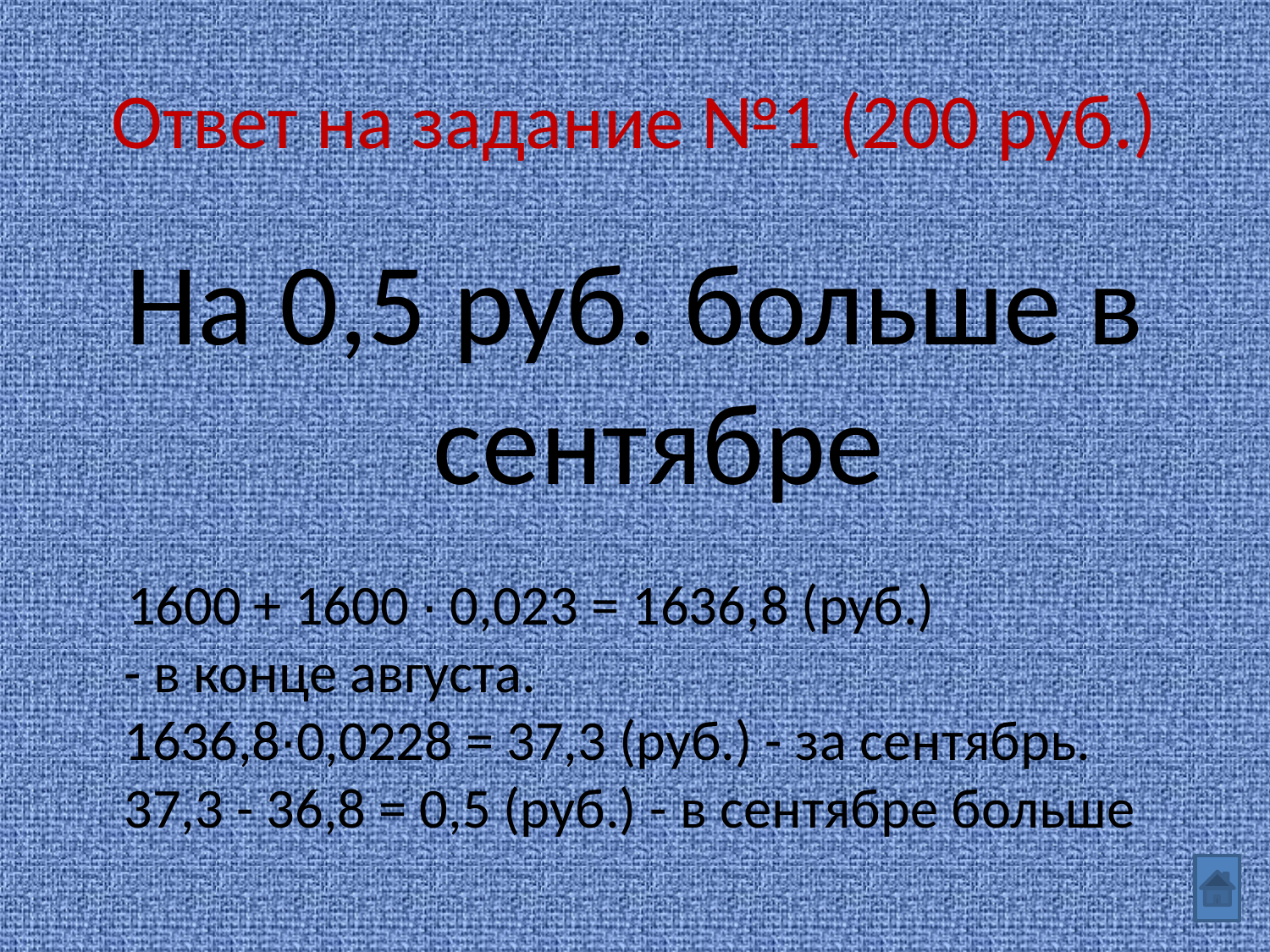

# Ответ на задание №1 (200 руб.)
На 0,5 руб. больше в сентябре

    1600 + 1600 ∙ 0,023 = 1636,8 (руб.) - в конце августа. 
1636,8∙0,0228 = 37,3 (руб.) - за сентябрь.
37,3 - 36,8 = 0,5 (руб.) - в сентябре больше